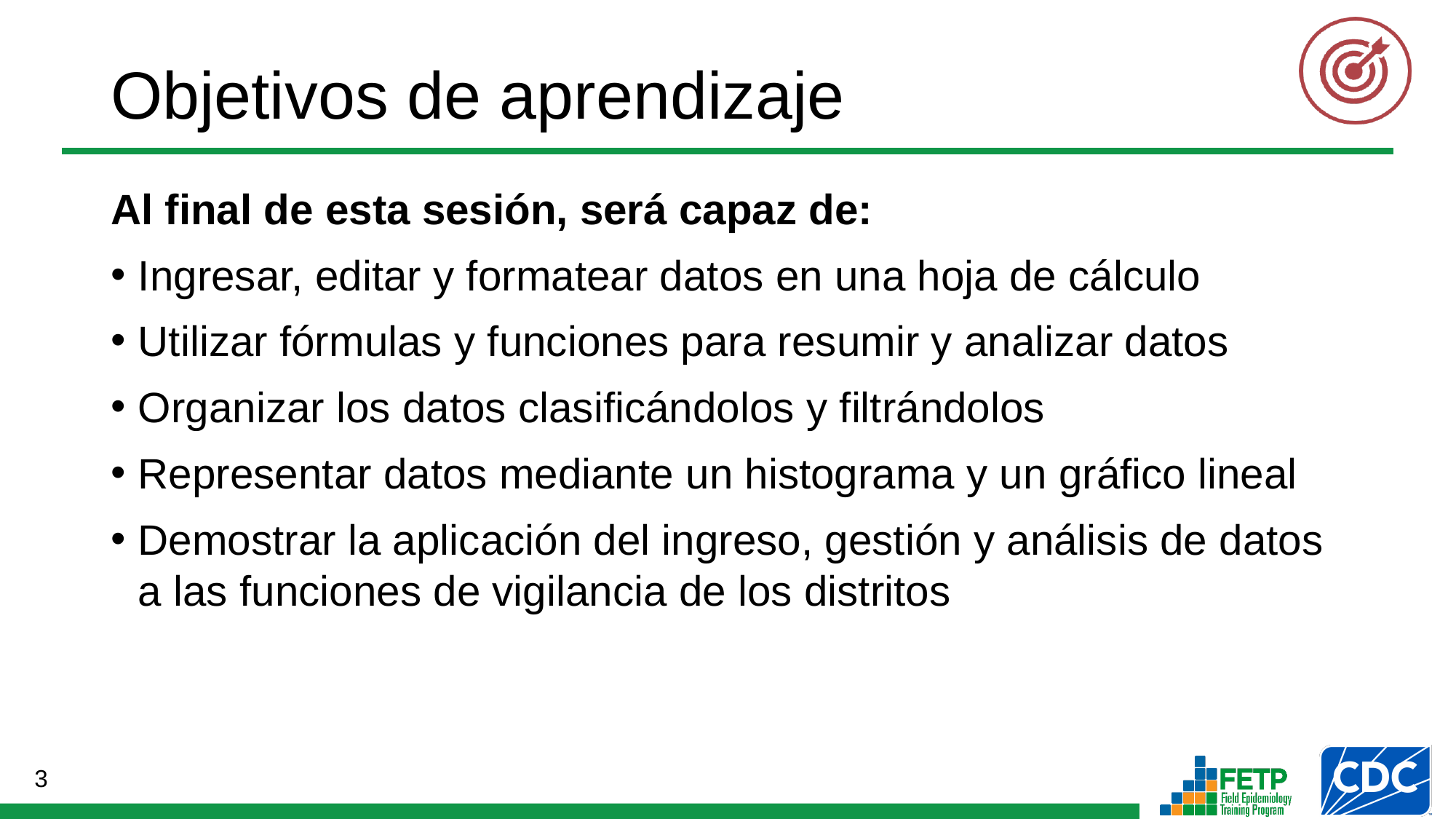

Al final de esta sesión, será capaz de:
Ingresar, editar y formatear datos en una hoja de cálculo
Utilizar fórmulas y funciones para resumir y analizar datos
Organizar los datos clasificándolos y filtrándolos
Representar datos mediante un histograma y un gráfico lineal
Demostrar la aplicación del ingreso, gestión y análisis de datos a las funciones de vigilancia de los distritos